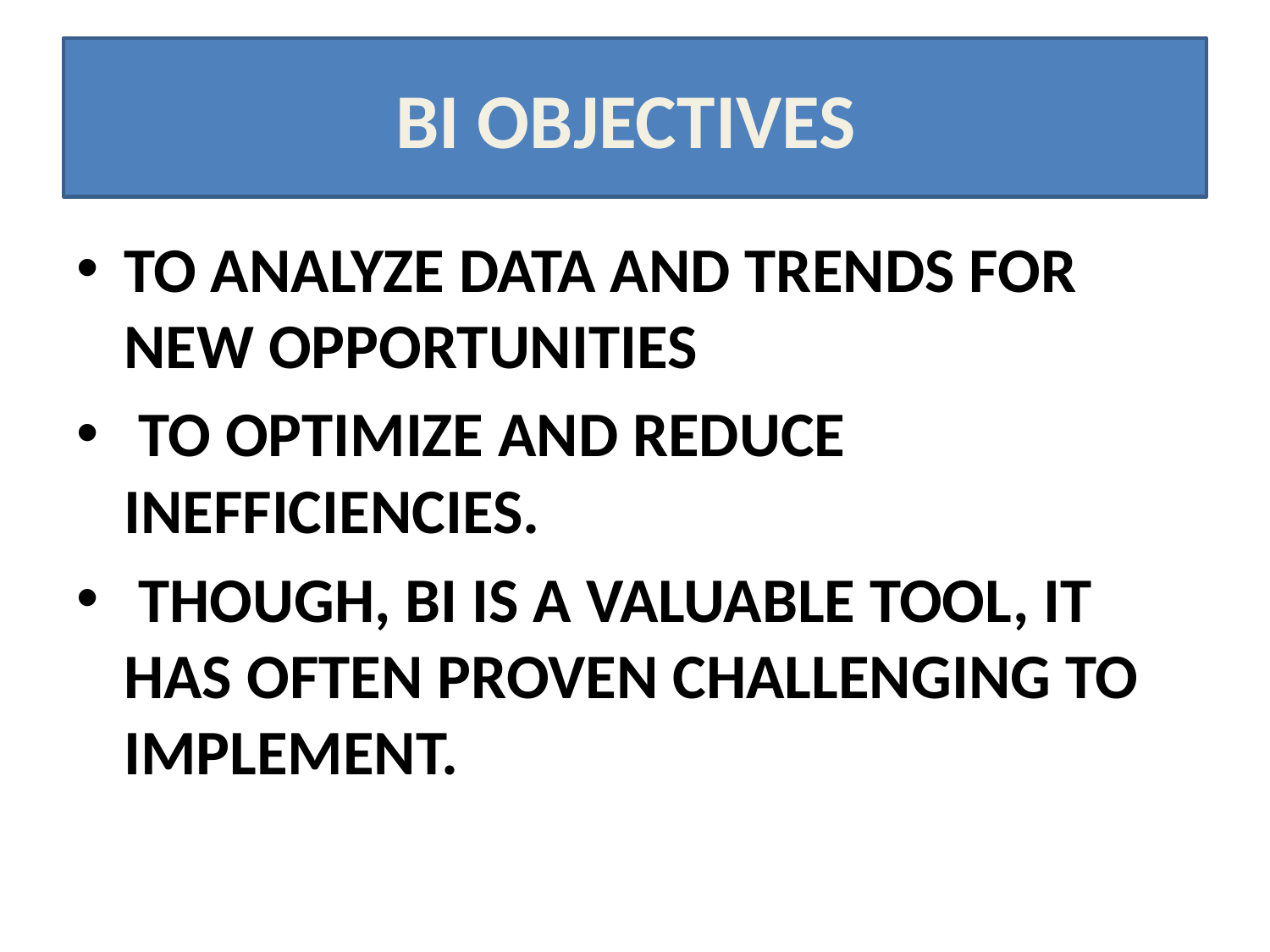

# BI OBJECTIVES
TO ANALYZE DATA AND TRENDS FOR NEW OPPORTUNITIES
 TO OPTIMIZE AND REDUCE INEFFICIENCIES.
 THOUGH, BI IS A VALUABLE TOOL, IT HAS OFTEN PROVEN CHALLENGING TO IMPLEMENT.